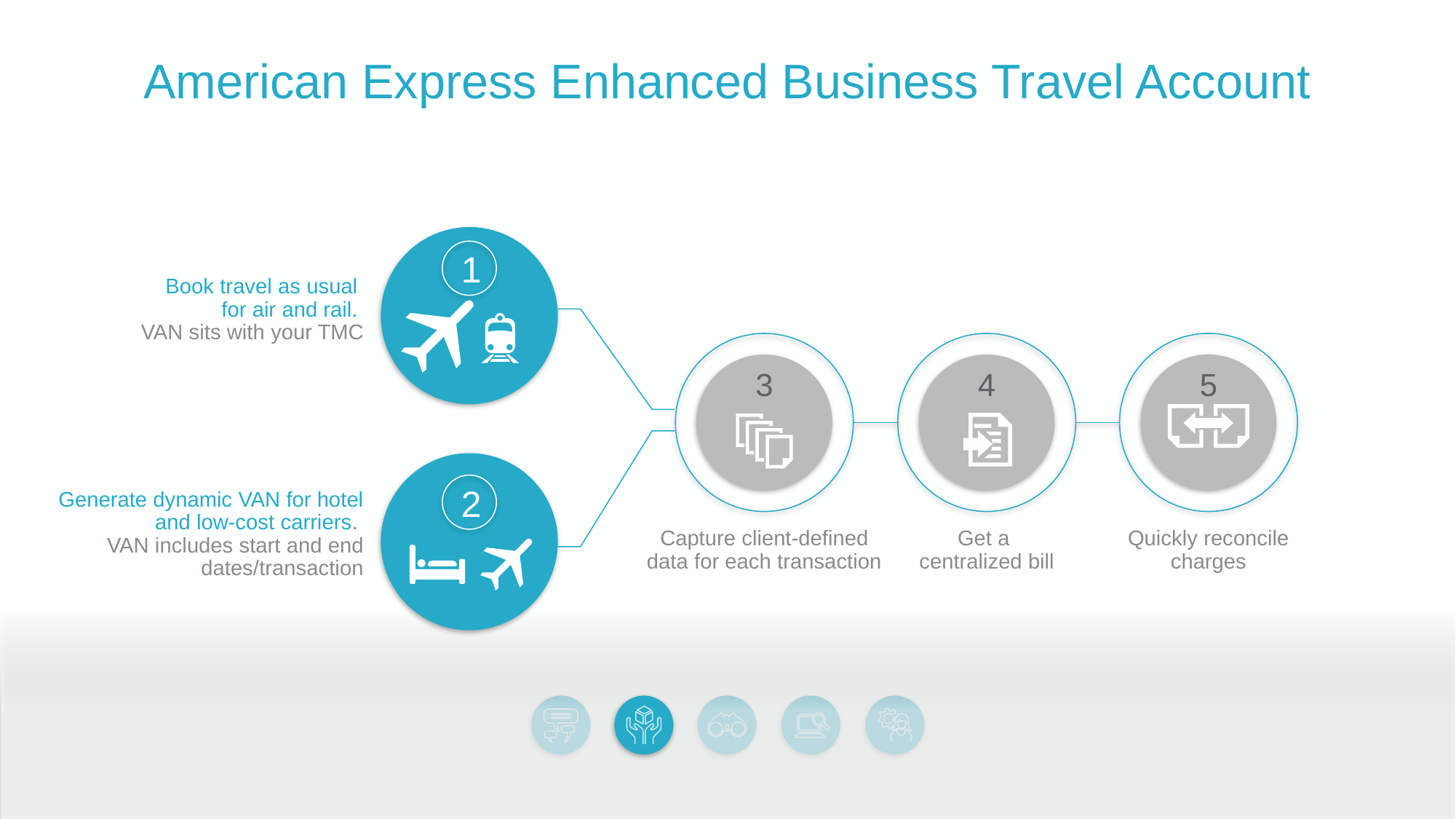

American Express Enhanced Business Travel Account

1

Book travel as usual
for air and rail.
VAN sits with your TMC

3

4

5

2

Generate dynamic VAN for hotel and low-cost carriers.
VAN includes start and end dates/transaction
Capture client-defined data for each transaction
Get a
centralized bill
Quickly reconcile charges